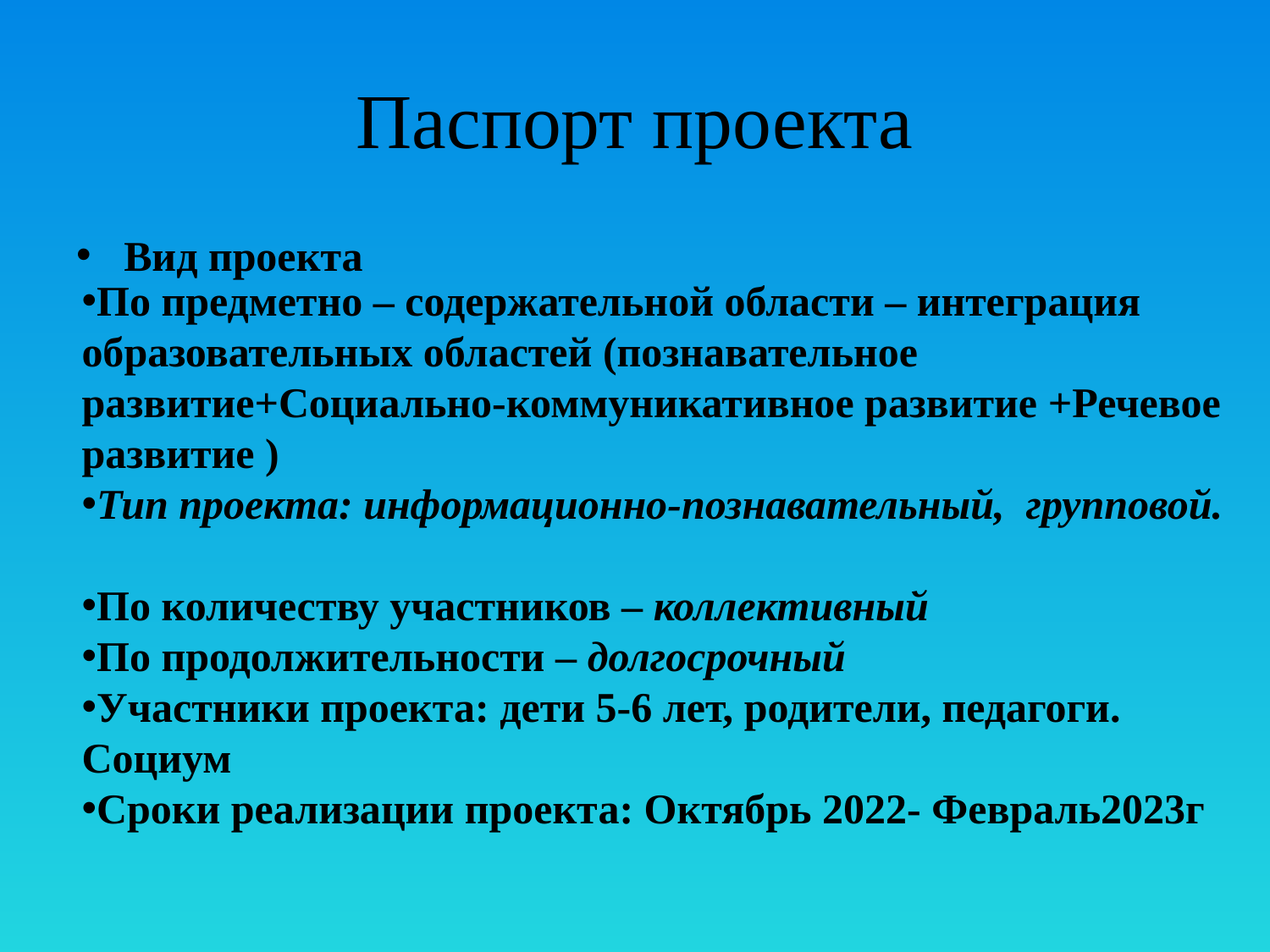

# Паспорт проекта
Вид проекта
По предметно – содержательной области – интеграция образовательных областей (познавательное развитие+Социально-коммуникативное развитие +Речевое развитие )
Тип проекта: информационно-познавательный,  групповой.

По количеству участников – коллективный
По продолжительности – долгосрочный
Участники проекта: дети 5-6 лет, родители, педагоги. Социум
Сроки реализации проекта: Октябрь 2022- Февраль2023г